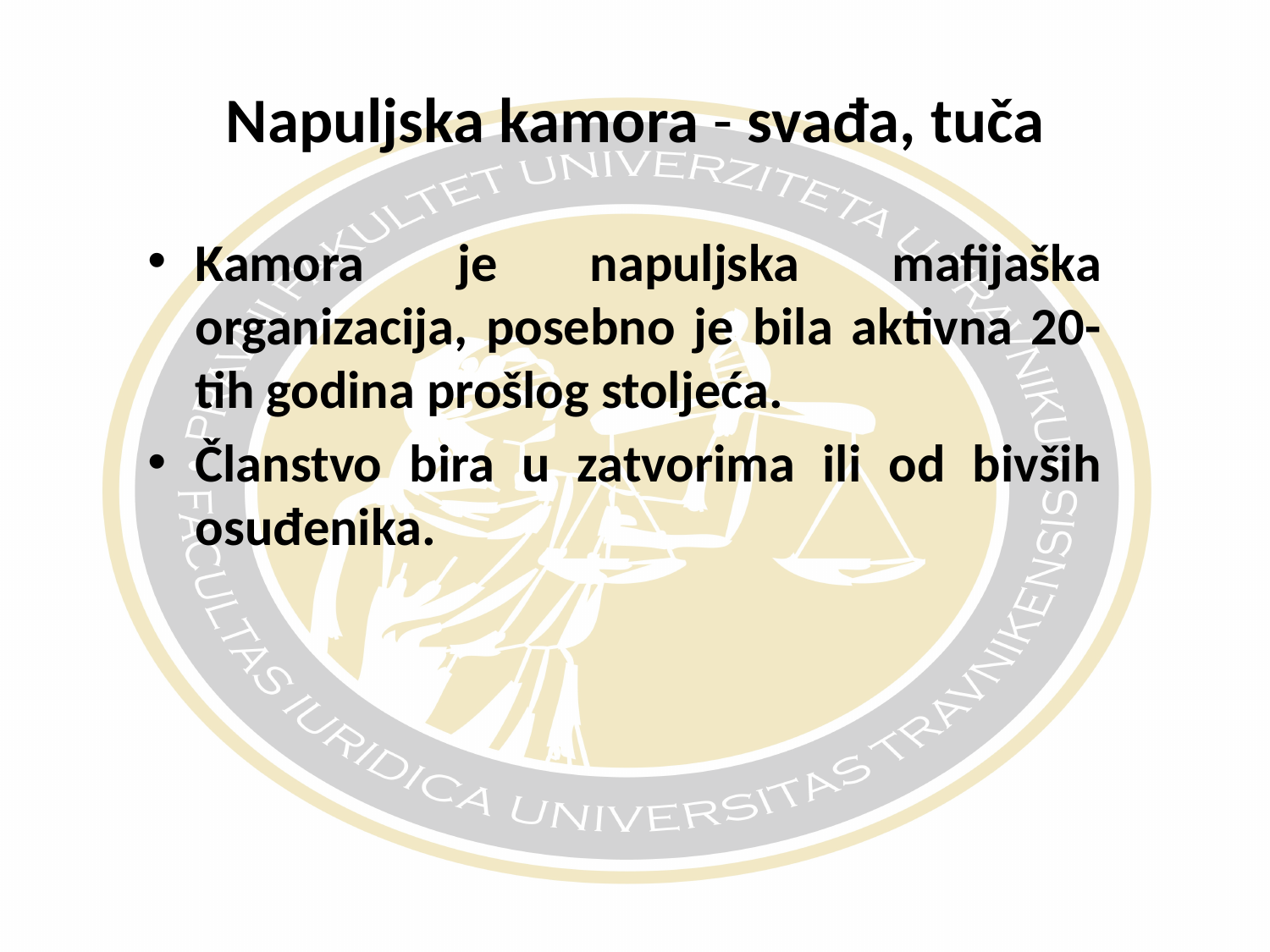

# Napuljska kamora - svađa, tuča
Kamora je napuljska mafijaška organizacija, posebno je bila aktivna 20-tih godina prošlog stoljeća.
Članstvo bira u zatvorima ili od bivših osuđenika.